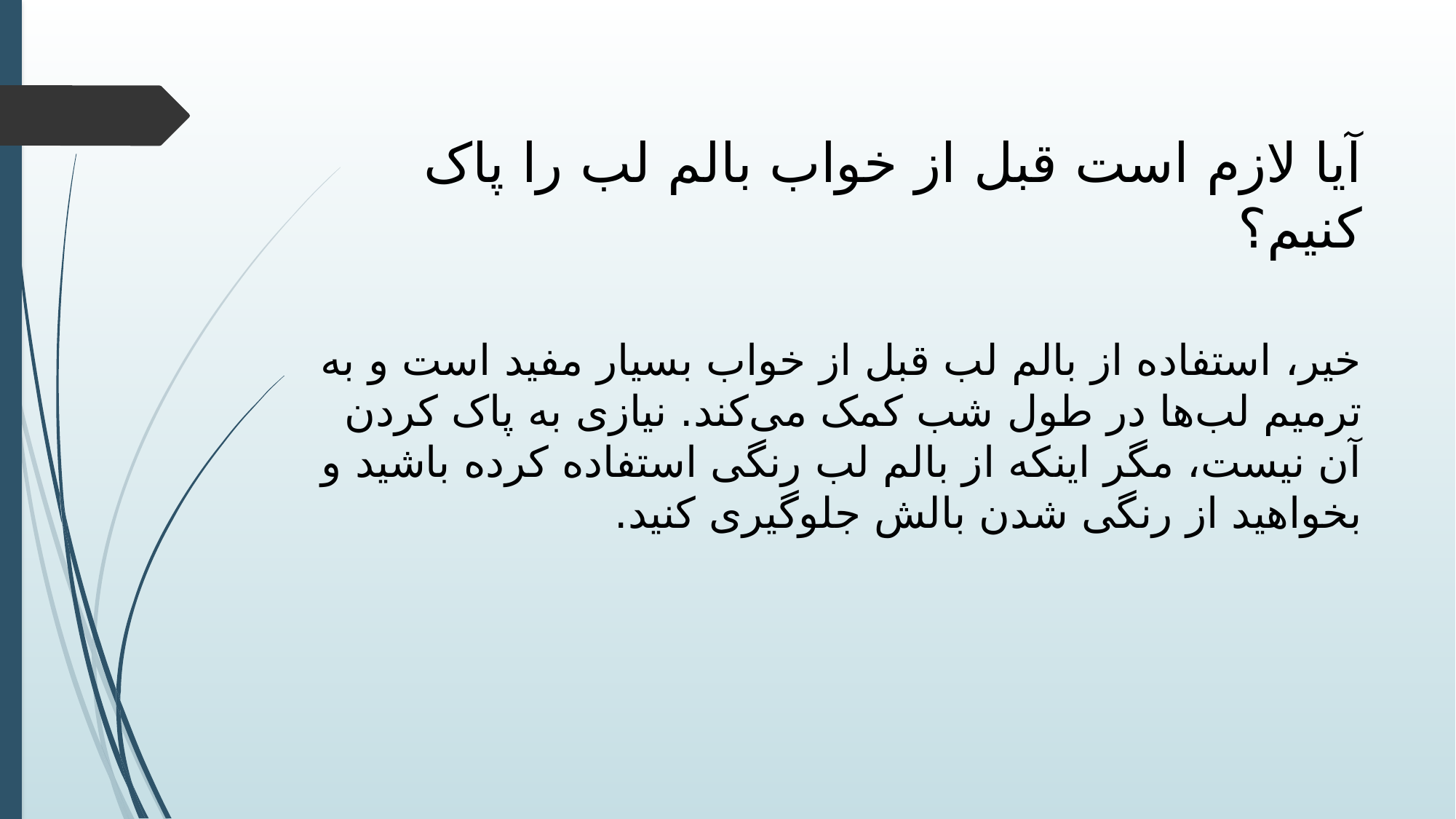

# آیا لازم است قبل از خواب بالم لب را پاک کنیم؟
خیر، استفاده از بالم لب قبل از خواب بسیار مفید است و به ترمیم لب‌ها در طول شب کمک می‌کند. نیازی به پاک کردن آن نیست، مگر اینکه از بالم لب رنگی استفاده کرده باشید و بخواهید از رنگی شدن بالش جلوگیری کنید.